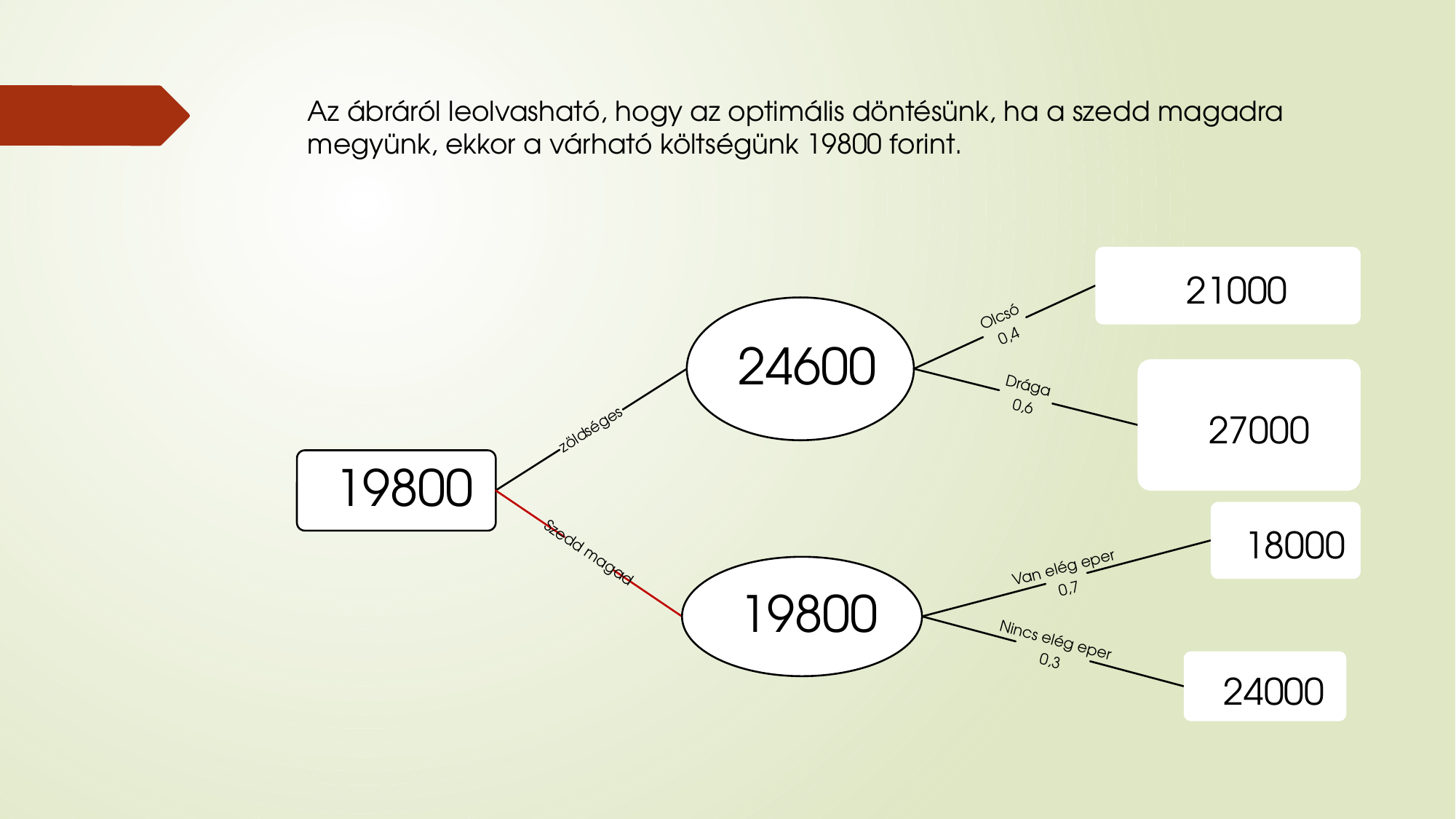

Az ábráról leolvasható, hogy az optimális döntésünk, ha a szedd magadra megyünk, ekkor a várható költségünk 19800 forint.
 19800
zöldséges
 24600
Olcsó
0,4
 21000
Drága
0,6
 27000
Szedd magad
 19800
Van elég eper
0,7
 18000
Nincs elég eper
0,3
 24000